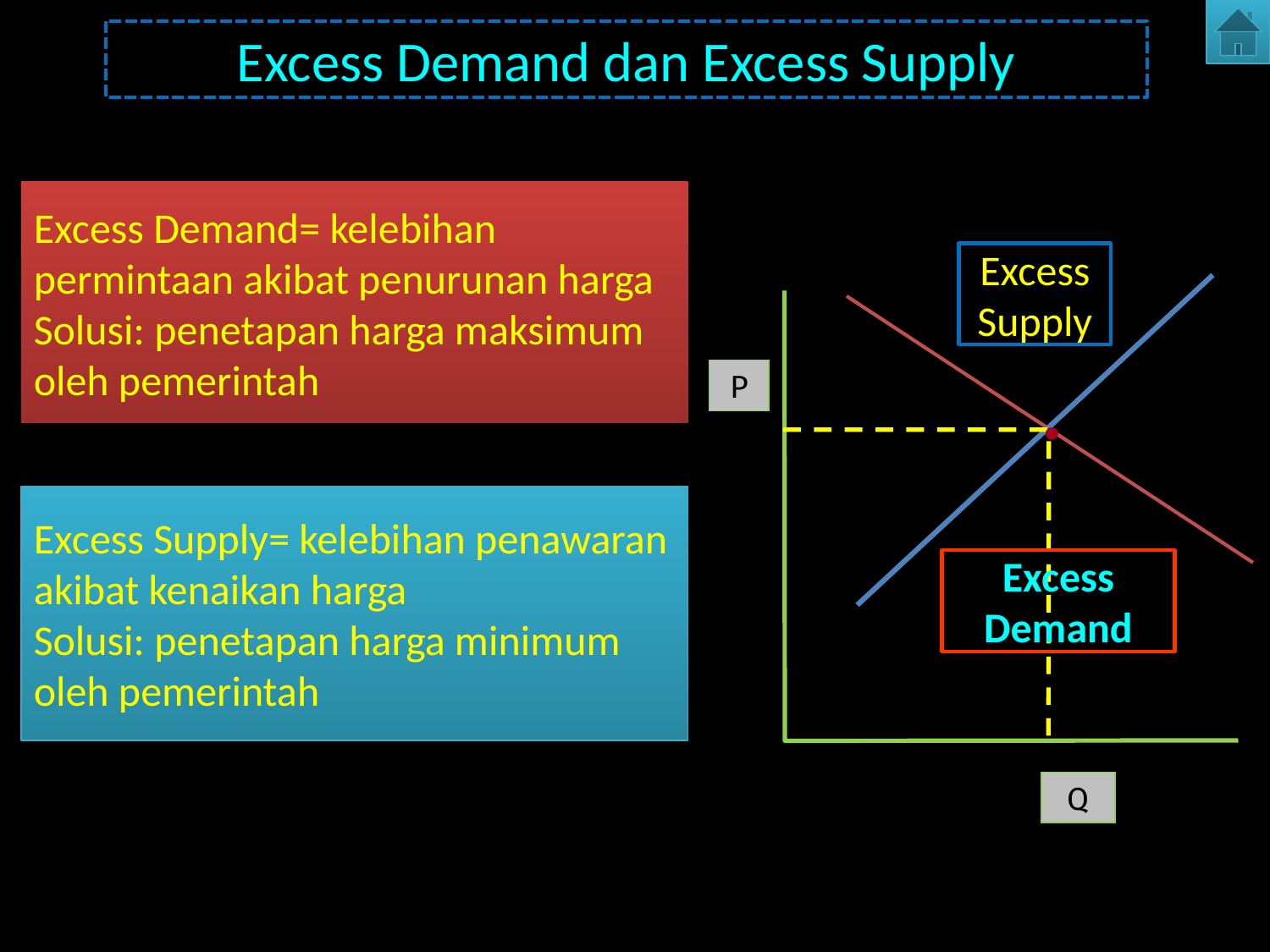

Excess Demand dan Excess Supply
Excess Demand= kelebihan permintaan akibat penurunan harga
Solusi: penetapan harga maksimum oleh pemerintah
Excess Supply

P
Q
.

Excess Supply= kelebihan penawaran akibat kenaikan harga
Solusi: penetapan harga minimum oleh pemerintah
Excess Demand